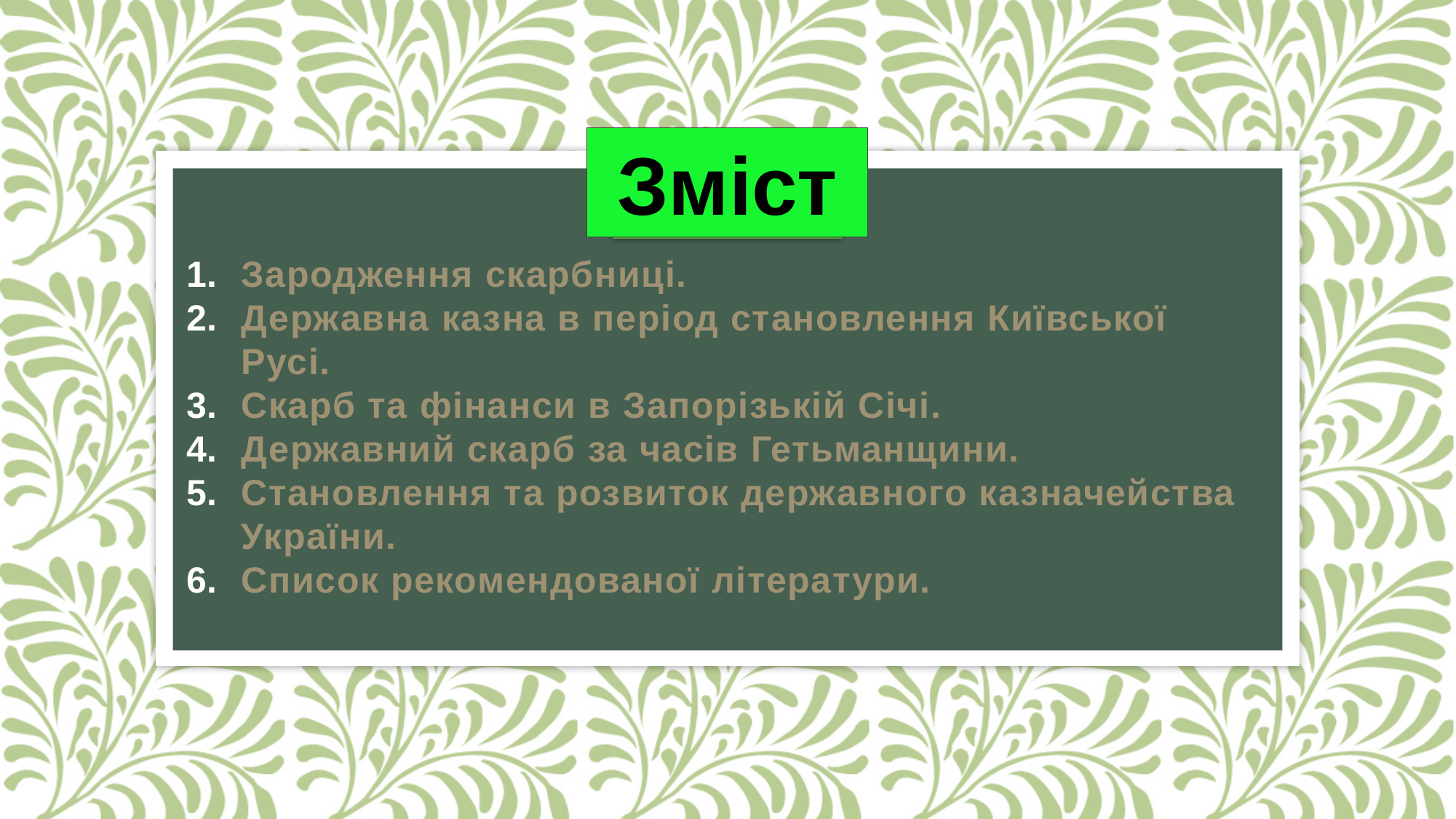

Зміст
Зародження скарбниці.
Державна казна в період становлення Київської Русі.
Скарб та фінанси в Запорізькій Січі.
Державний скарб за часів Гетьманщини.
Становлення та розвиток державного казначейства України.
Список рекомендованої літератури.